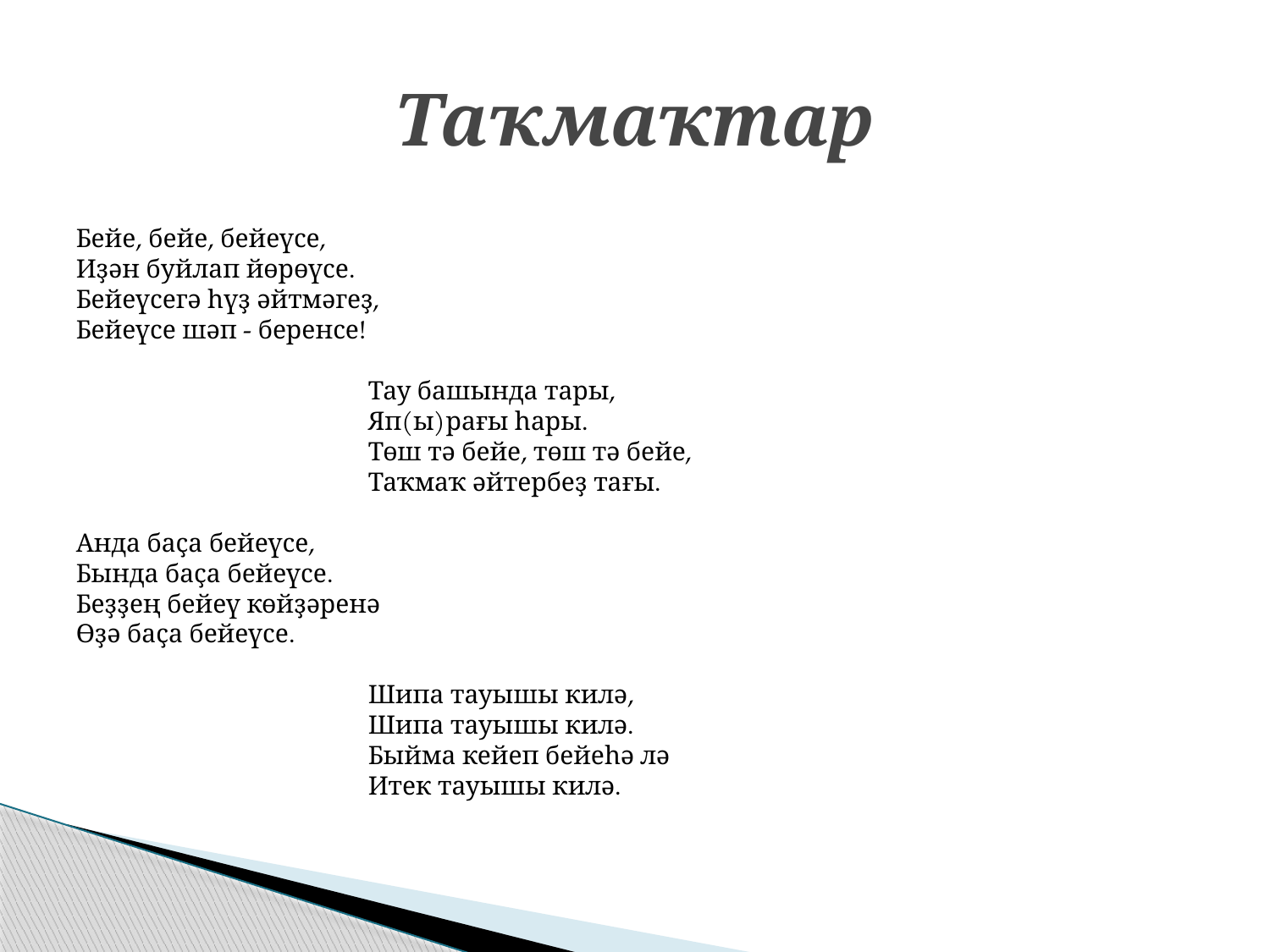

# Таҡмаҡтар

Бейе, бейе, бейеүсе,
Иҙән буйлап йөрөүсе.
Бейеүсегә һүҙ әйтмәгеҙ,
Бейеүсе шәп - беренсе!
                                              Тау башында тары,
                                              Яп(ы)рағы һары.
                                              Төш тә бейе, төш тә бейе,
                                              Таҡмаҡ әйтербеҙ тағы.
Анда баҫа бейеүсе,
Бында баҫа бейеүсе.
Беҙҙең бейеү көйҙәренә
Өҙә баҫа бейеүсе.
                                              Шипа тауышы килә,
                                              Шипа тауышы килә.
                                              Быйма кейеп бейеһә лә
                                              Итек тауышы килә.